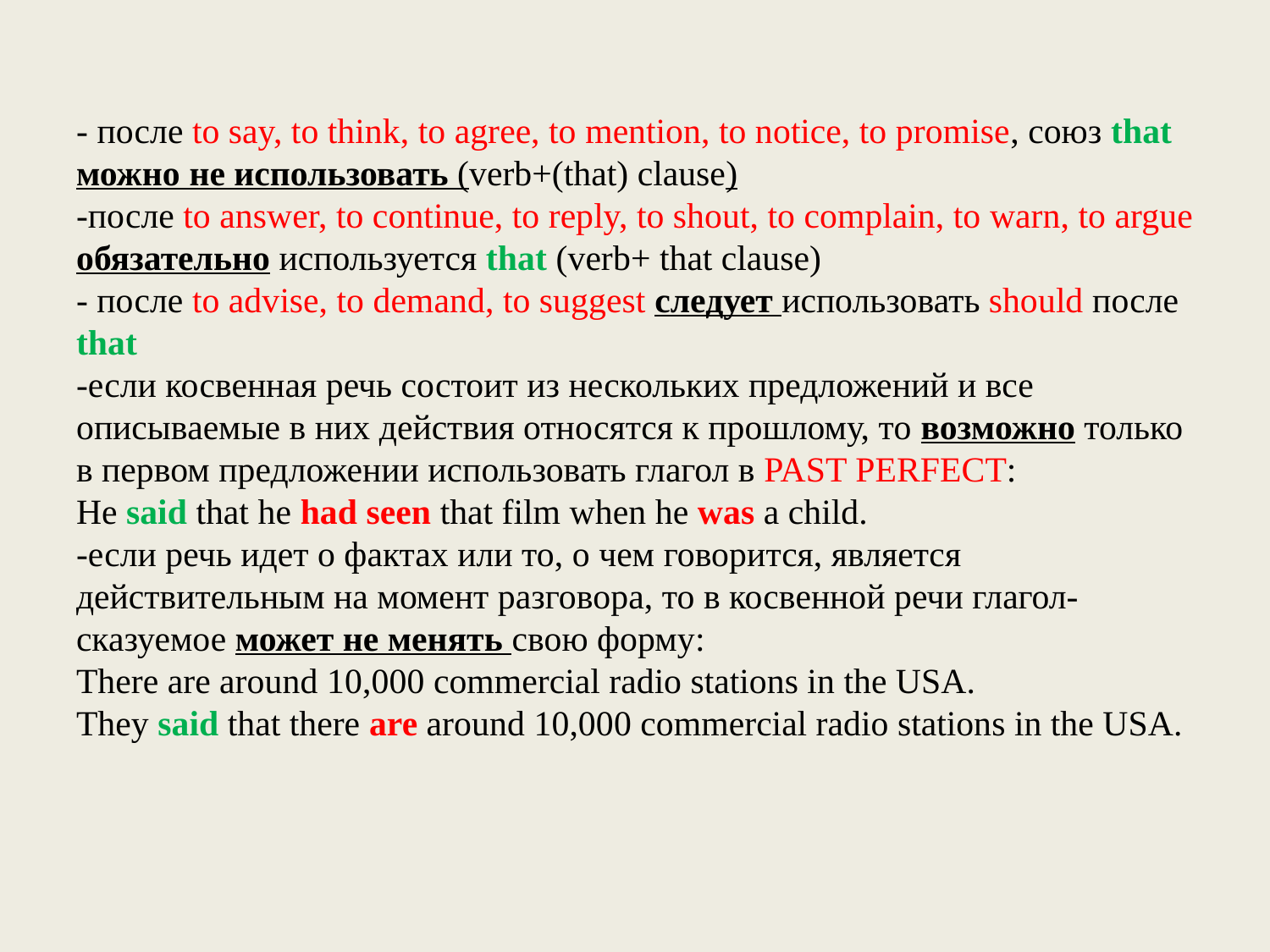

# - после to say, to think, to agree, to mention, to notice, to promise, союз that можно не использовать (verb+(that) clause) -после to answer, to continue, to reply, to shout, to complain, to warn, to argue обязательно используется that (verb+ that clause) - после to advise, to demand, to suggest следует использовать should после  that -если косвенная речь состоит из нескольких предложений и все описываемые в них действия относятся к прошлому, то возможно только в первом предложении использовать глагол в PAST PERFECT: He said that he had seen that film when he was a child. -если речь идет о фактах или то, о чем говорится, является действительным на момент разговора, то в косвенной речи глагол-сказуемое может не менять свою форму: There are around 10,000 commercial radio stations in the USA. They said that there are around 10,000 commercial radio stations in the USA.